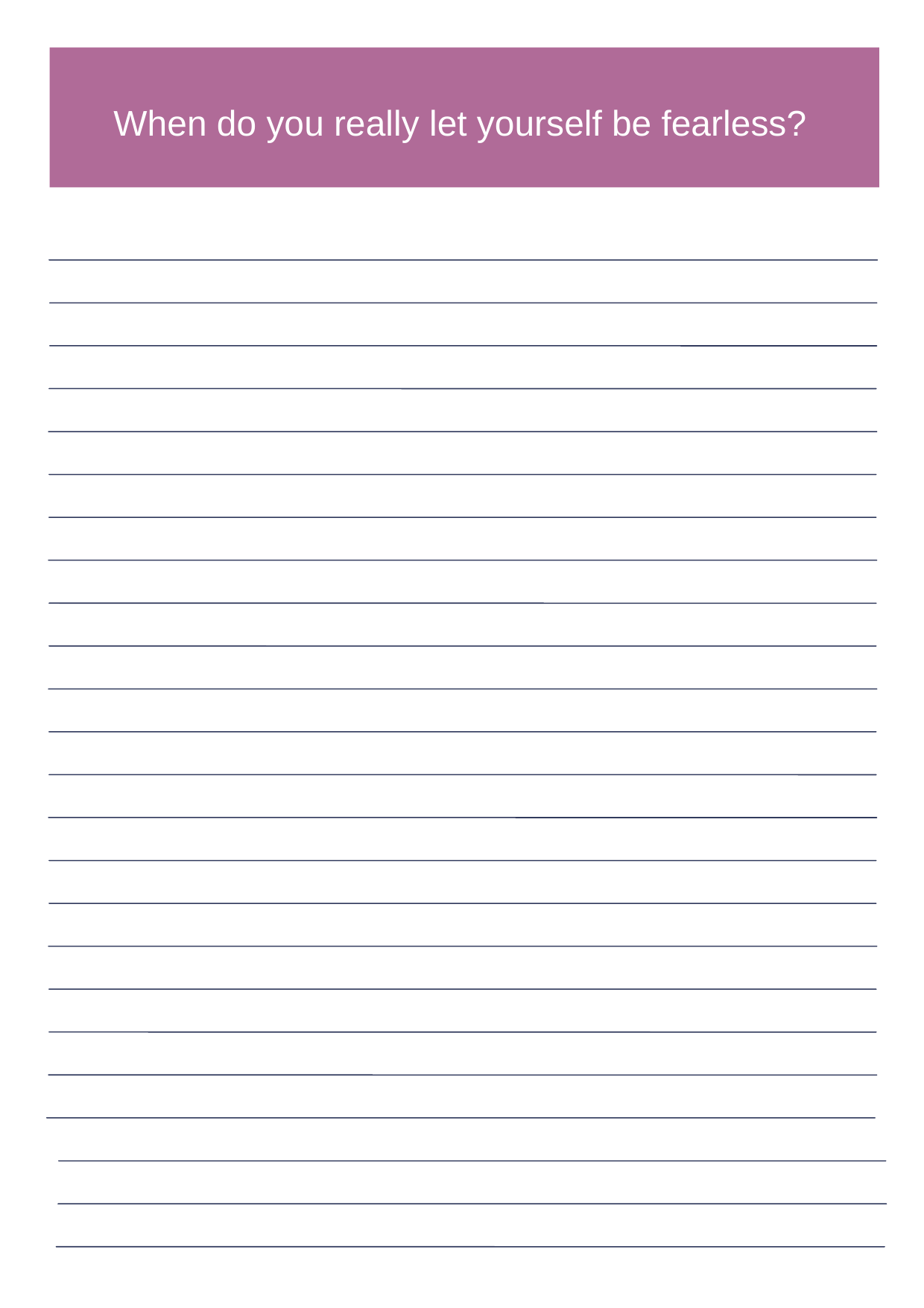

When do you really let yourself be fearless?